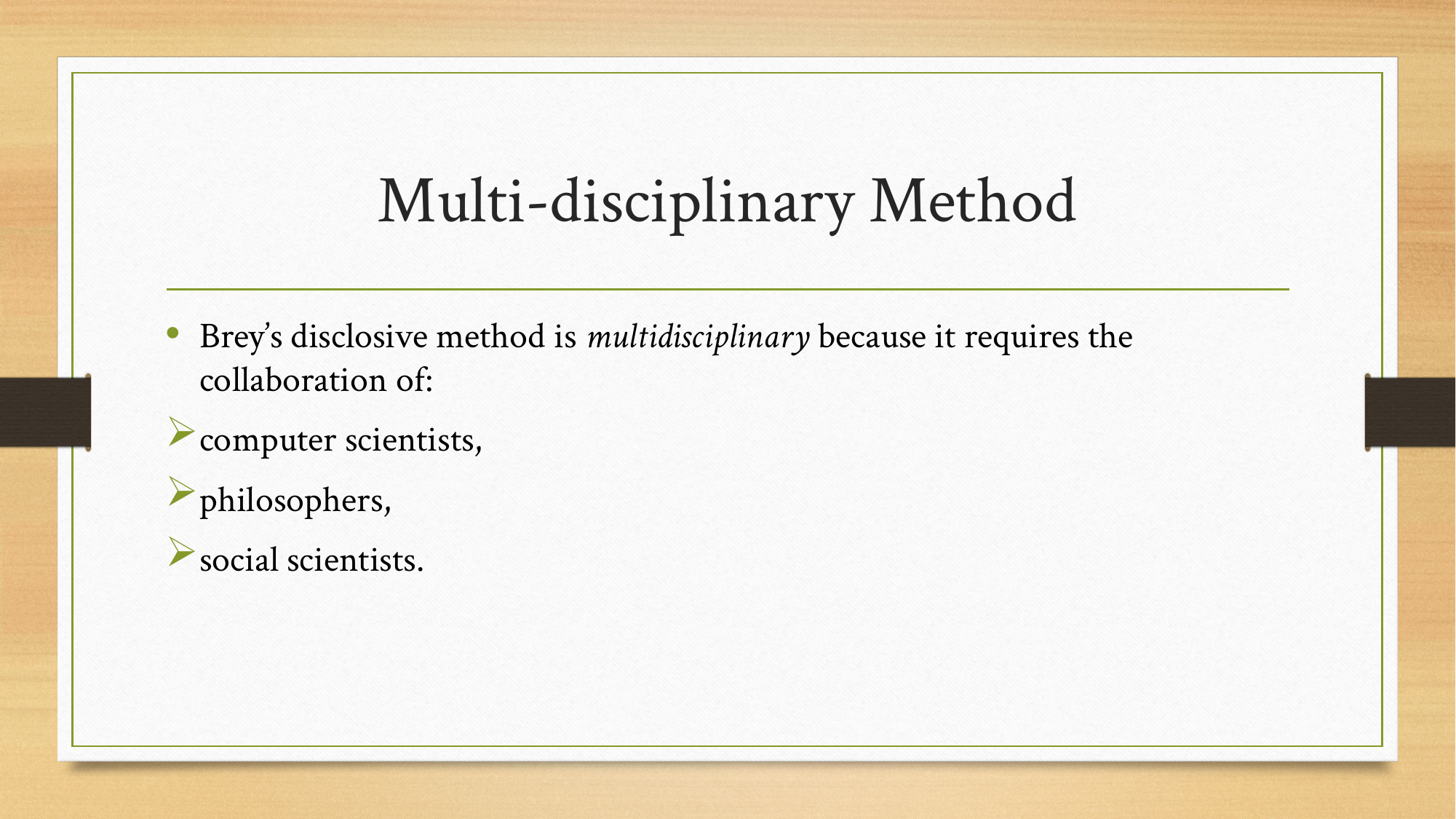

# Multi-disciplinary Method
Brey’s disclosive method is multidisciplinary because it requires the collaboration of:
computer scientists,
philosophers,
social scientists.